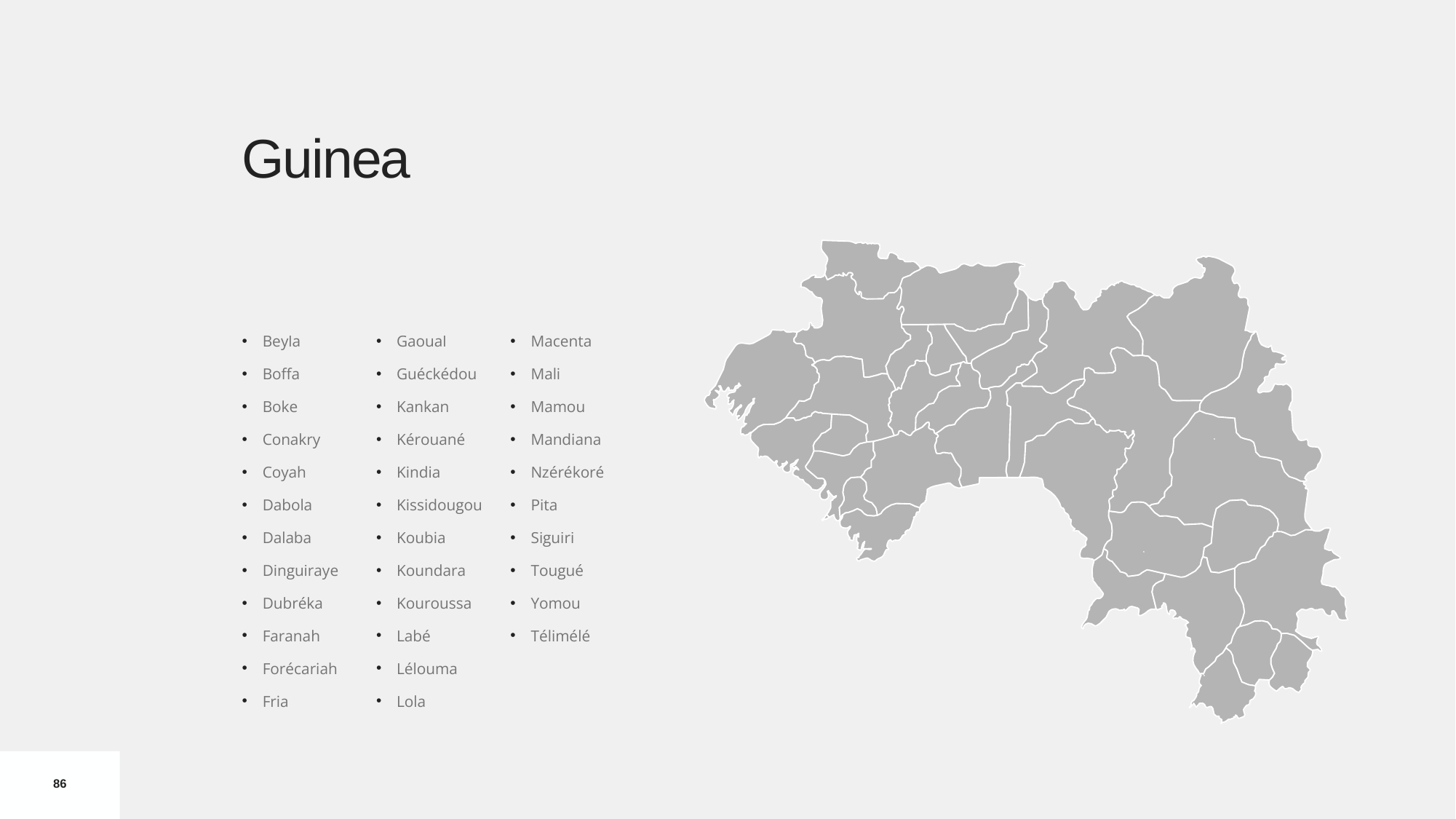

# Guinea

Beyla
Boffa
Boke
Conakry
Coyah
Dabola
Dalaba
Dinguiraye
Dubréka
Faranah
Forécariah
Fria
Gaoual
Guéckédou
Kankan
Kérouané
Kindia
Kissidougou
Koubia
Koundara
Kouroussa
Labé
Lélouma
Lola
Macenta
Mali
Mamou
Mandiana
Nzérékoré
Pita
Siguiri
Tougué
Yomou
Télimélé